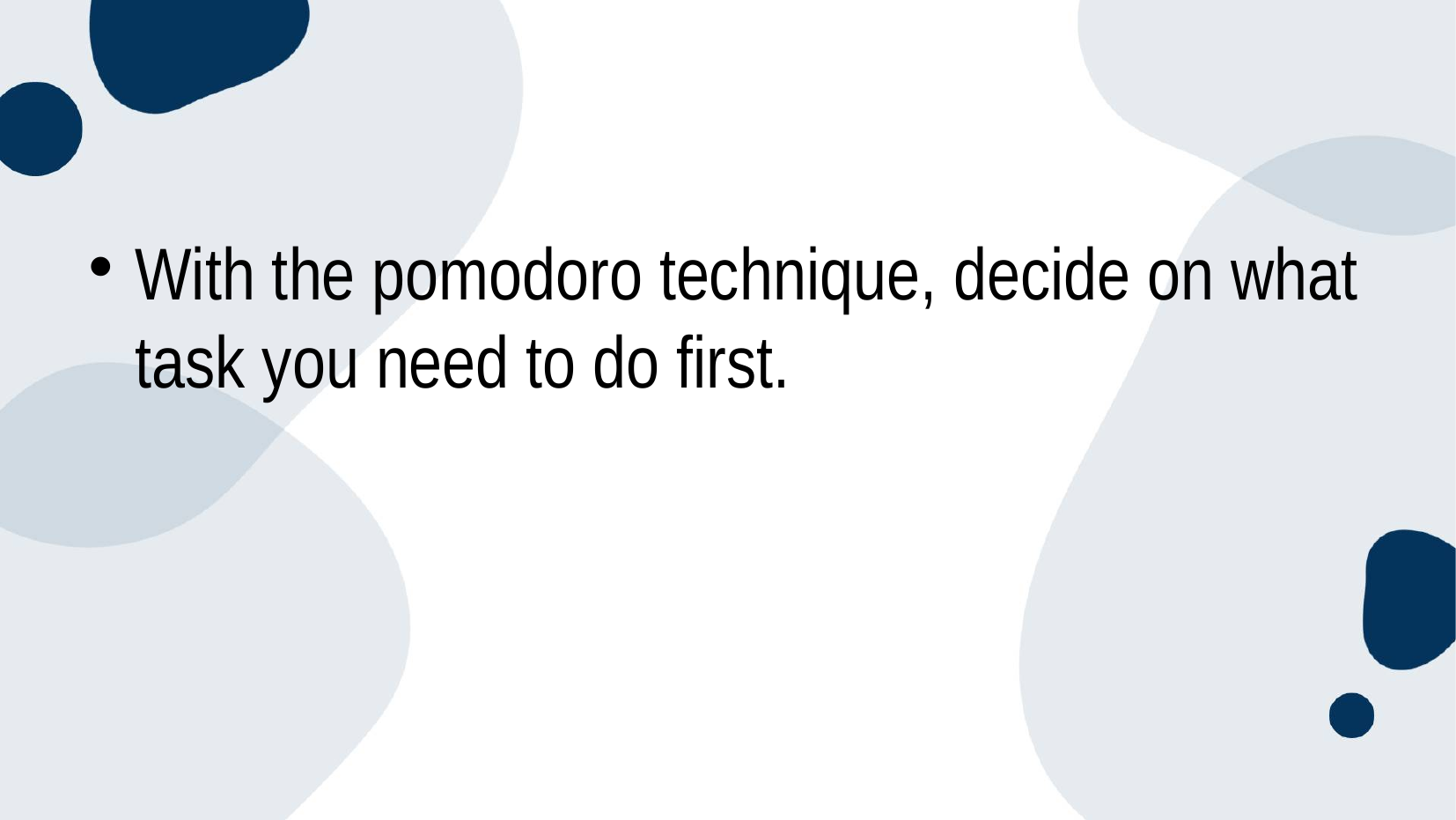

With the pomodoro technique, decide on what task you need to do first.